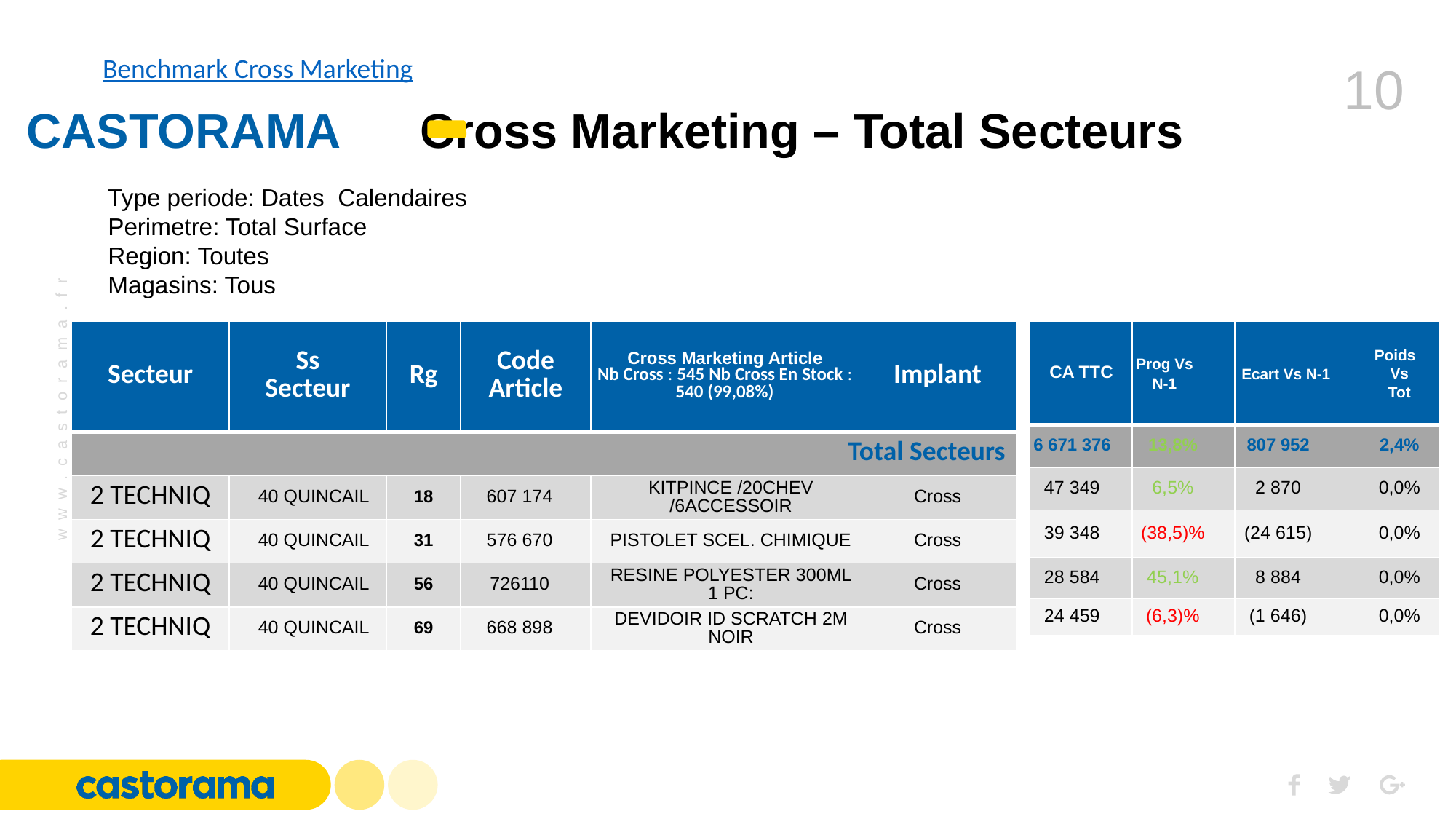

Benchmark Cross Marketing
	CASTORAMA      Cross Marketing – Total Secteurs

Type periode: Dates  Calendaires
Perimetre: Total Surface
Region: Toutes
Magasins: Tous

| Secteur | Ss Secteur | Rg | Code Article | Cross Marketing Article Nb Cross : 545 Nb Cross En Stock : 540 (99,08%) | Implant |
| --- | --- | --- | --- | --- | --- |
| Total Secteurs |  |  |  |  |  |
| 2 TECHNIQ | 40 QUINCAIL | 18 | 607 174 | KITPINCE /20CHEV /6ACCESSOIR | Cross |
| 2 TECHNIQ | 40 QUINCAIL | 31 | 576 670 | PISTOLET SCEL. CHIMIQUE | Cross |
| 2 TECHNIQ | 40 QUINCAIL | 56 | 726110 | RESINE POLYESTER 300ML 1 PC: | Cross |
| 2 TECHNIQ | 40 QUINCAIL | 69 | 668 898 | DEVIDOIR ID SCRATCH 2M NOIR | Cross |
| CA TTC | Prog Vs N-1 | Ecart Vs N-1 | Poids Vs Tot |
| --- | --- | --- | --- |
| 6 671 376 | 13,8% | 807 952 | 2,4% |
| 47 349 | 6,5% | 2 870 | 0,0% |
| 39 348 | (38,5)% | (24 615) | 0,0% |
| 28 584 | 45,1% | 8 884 | 0,0% |
| 24 459 | (6,3)% | (1 646) | 0,0% |